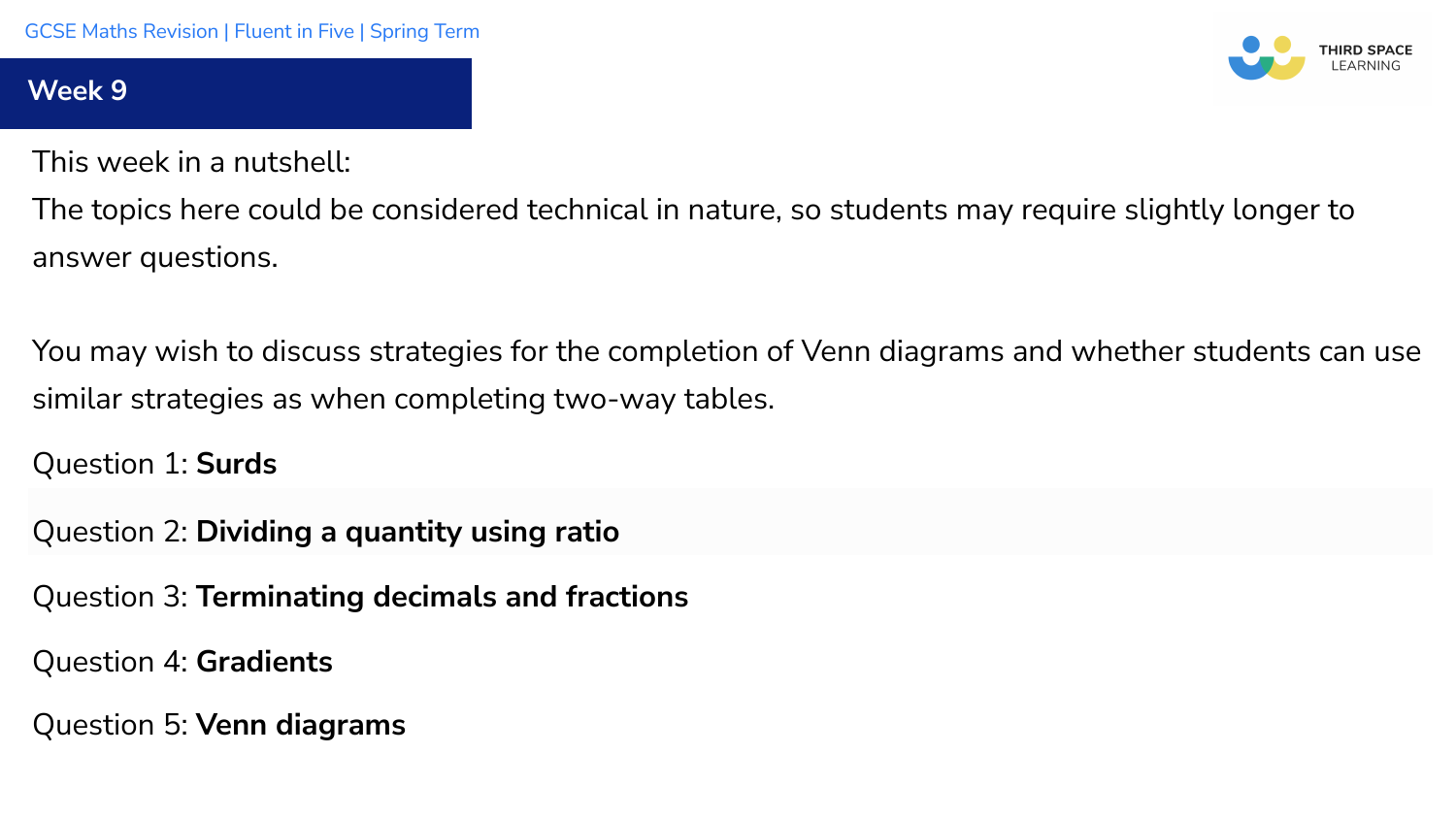

Week 9
| This week in a nutshell: The topics here could be considered technical in nature, so students may require slightly longer to answer questions. You may wish to discuss strategies for the completion of Venn diagrams and whether students can use similar strategies as when completing two-way tables. |
| --- |
| Question 1: Surds |
| Question 2: Dividing a quantity using ratio |
| Question 3: Terminating decimals and fractions |
| Question 4: Gradients |
| Question 5: Venn diagrams |